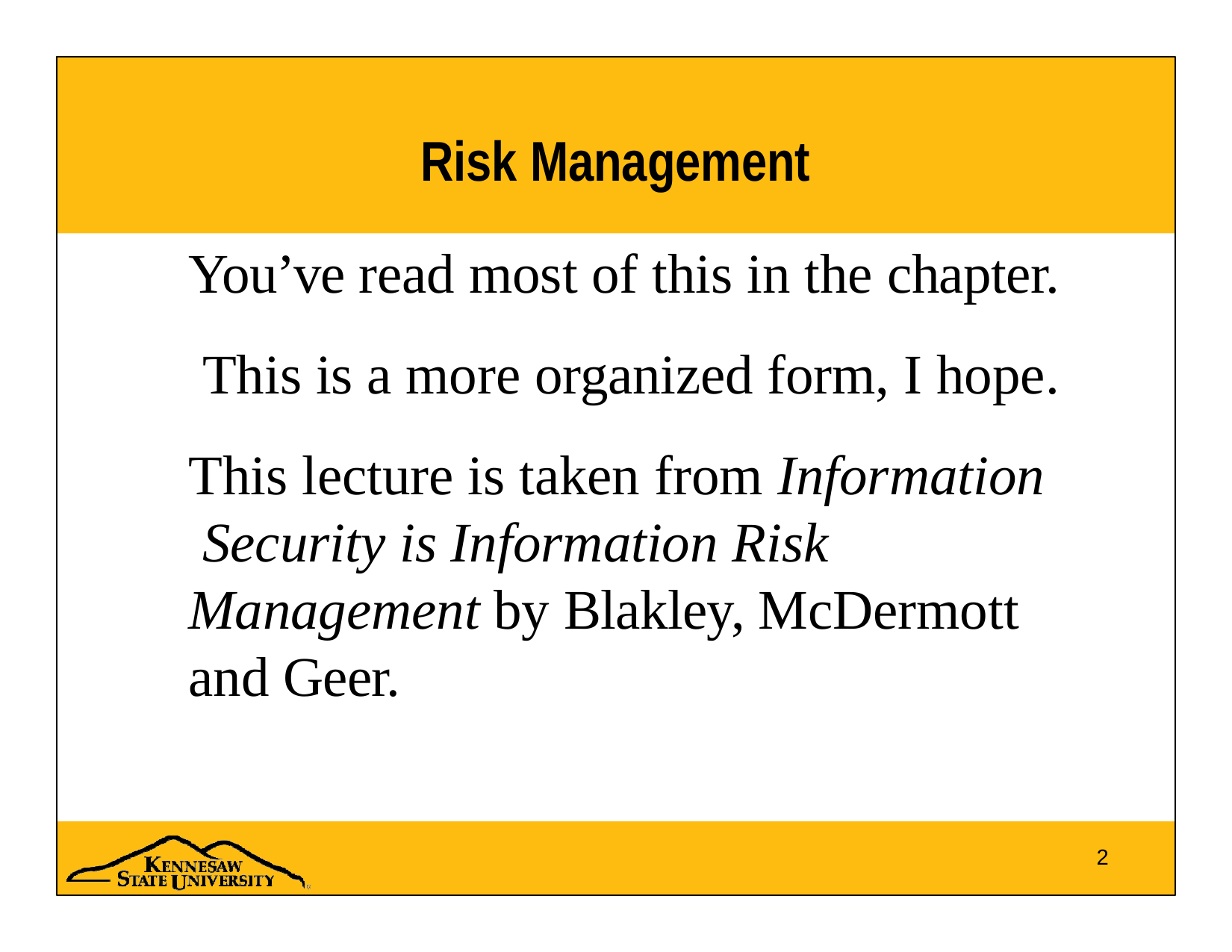

Risk Management
You’ve read most of this in the chapter.  This is a more organized form, I hope.
This lecture is taken from Information  Security is Information Risk  Management by Blakley, McDermott  and Geer.
2